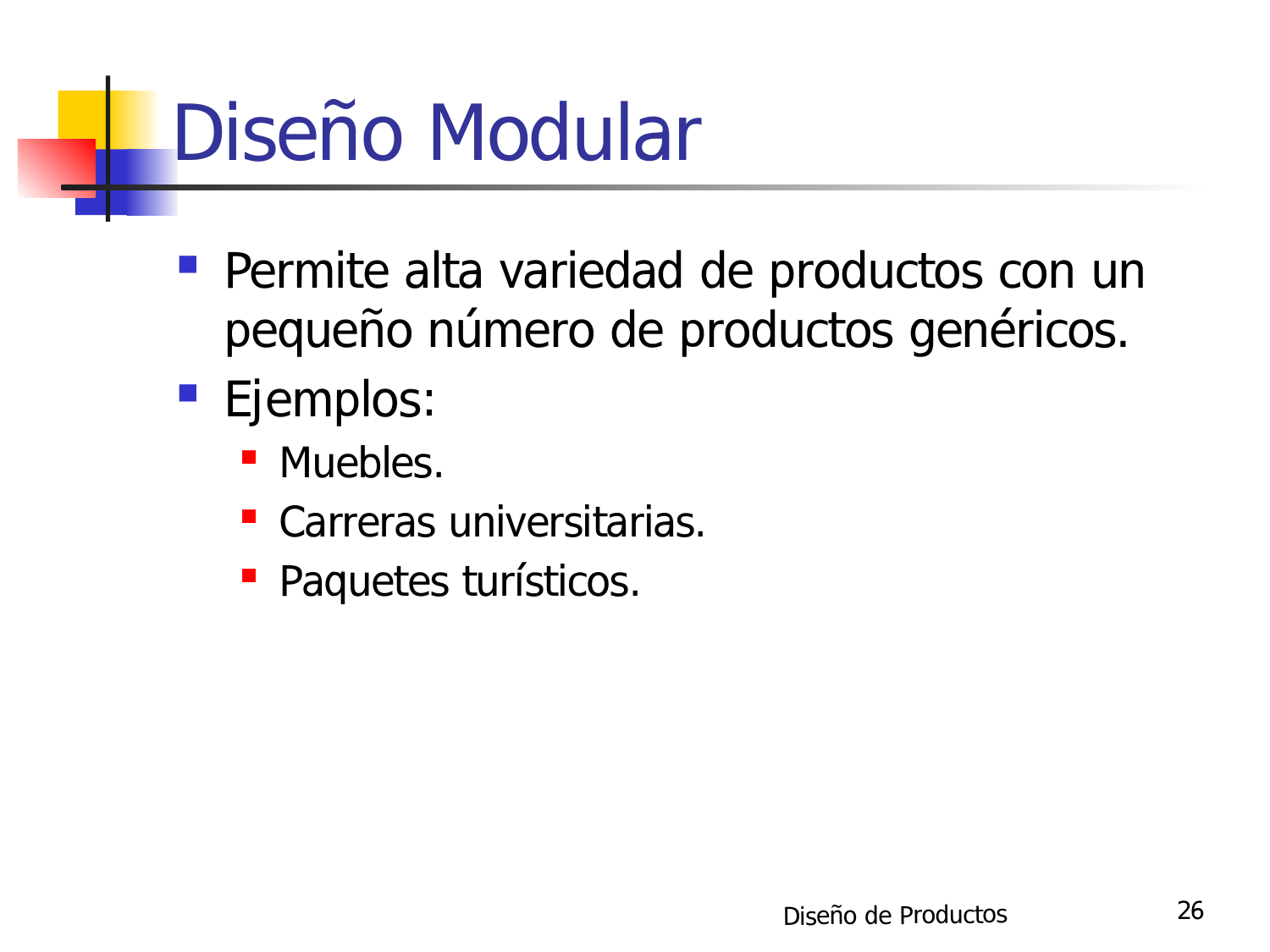

# Diseño Modular
Permite alta variedad de productos con un pequeño número de productos genéricos.
Ejemplos:
Muebles.
Carreras universitarias.
Paquetes turísticos.

26
Diseño de Productos